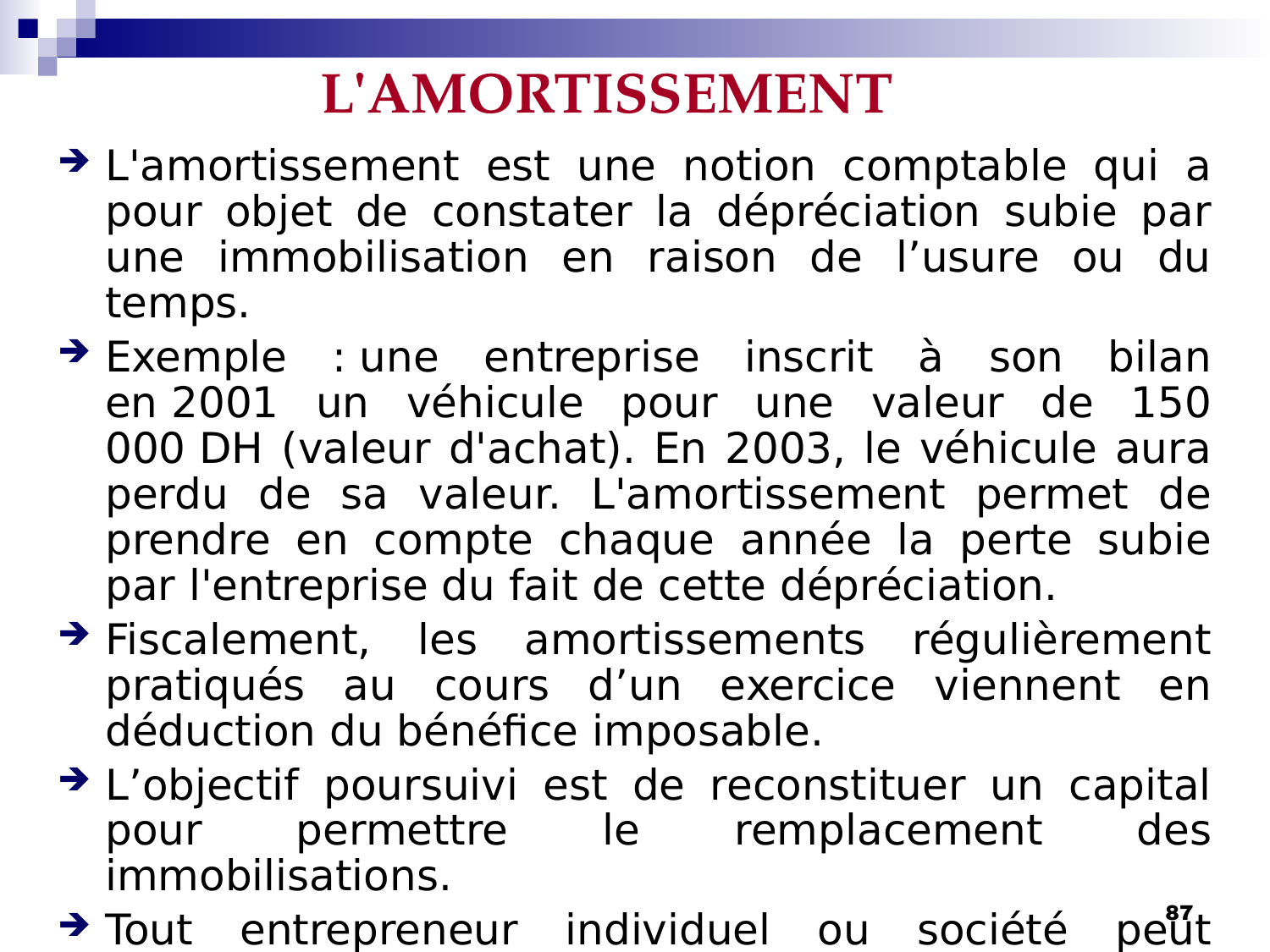

# L'AMORTISSEMENT
L'amortissement est une notion comptable qui a pour objet de constater la dépréciation subie par une immobilisation en raison de l’usure ou du temps.
Exemple : une entreprise inscrit à son bilan en 2001 un véhicule pour une valeur de 150 000 DH (valeur d'achat). En 2003, le véhicule aura perdu de sa valeur. L'amortissement permet de prendre en compte chaque année la perte subie par l'entreprise du fait de cette dépréciation.
Fiscalement, les amortissements régulièrement pratiqués au cours d’un exercice viennent en déduction du bénéfice imposable.
L’objectif poursuivi est de reconstituer un capital pour permettre le remplacement des immobilisations.
Tout entrepreneur individuel ou société peut amortir les immobilisations inscrites au bilan de l’entreprise.
87